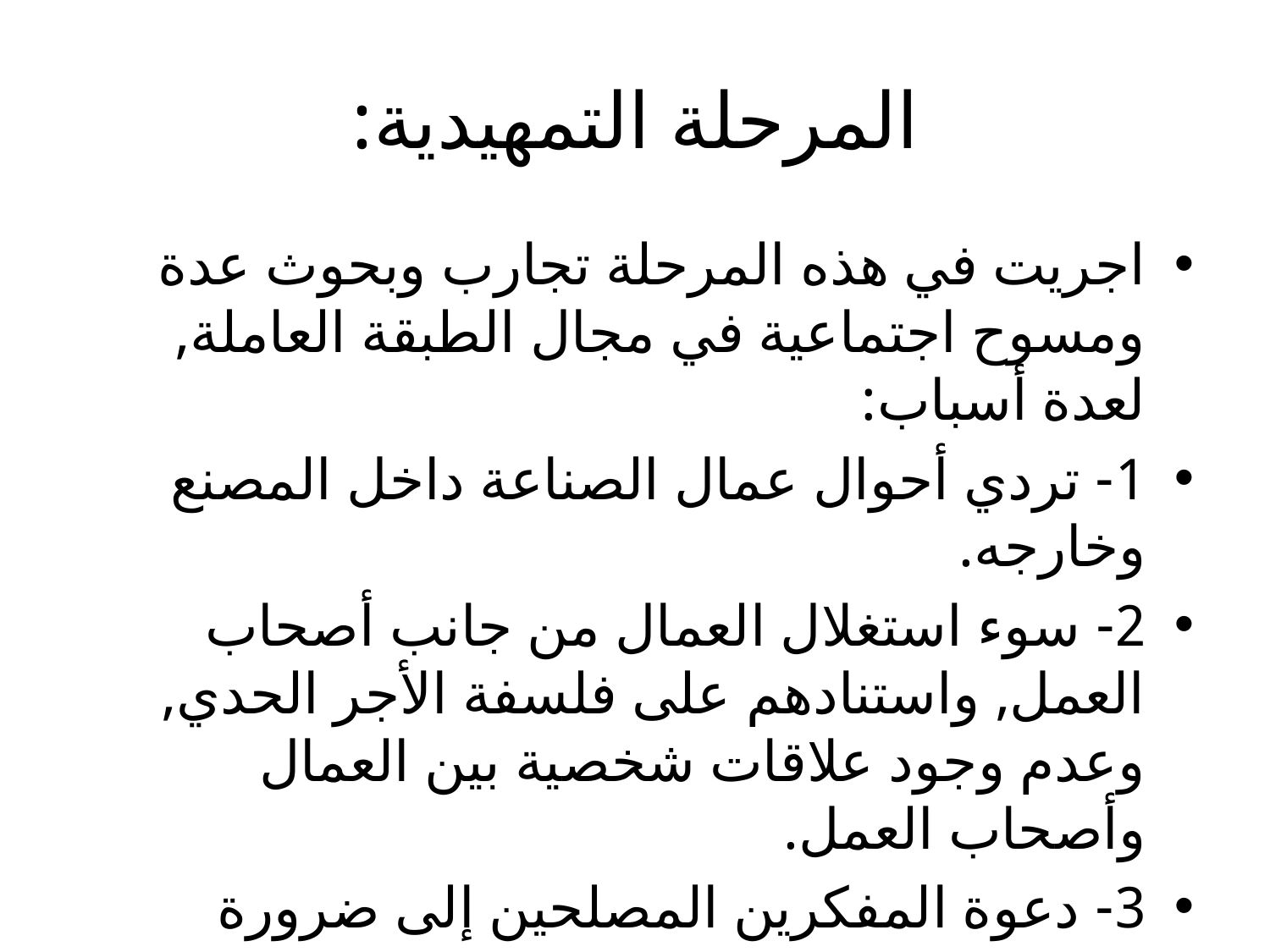

# المرحلة التمهيدية:
اجريت في هذه المرحلة تجارب وبحوث عدة ومسوح اجتماعية في مجال الطبقة العاملة, لعدة أسباب:
1- تردي أحوال عمال الصناعة داخل المصنع وخارجه.
2- سوء استغلال العمال من جانب أصحاب العمل, واستنادهم على فلسفة الأجر الحدي, وعدم وجود علاقات شخصية بين العمال وأصحاب العمل.
3- دعوة المفكرين المصلحين إلى ضرورة الإهتمام بالعنصر البشري والتغلب على المشكلات.